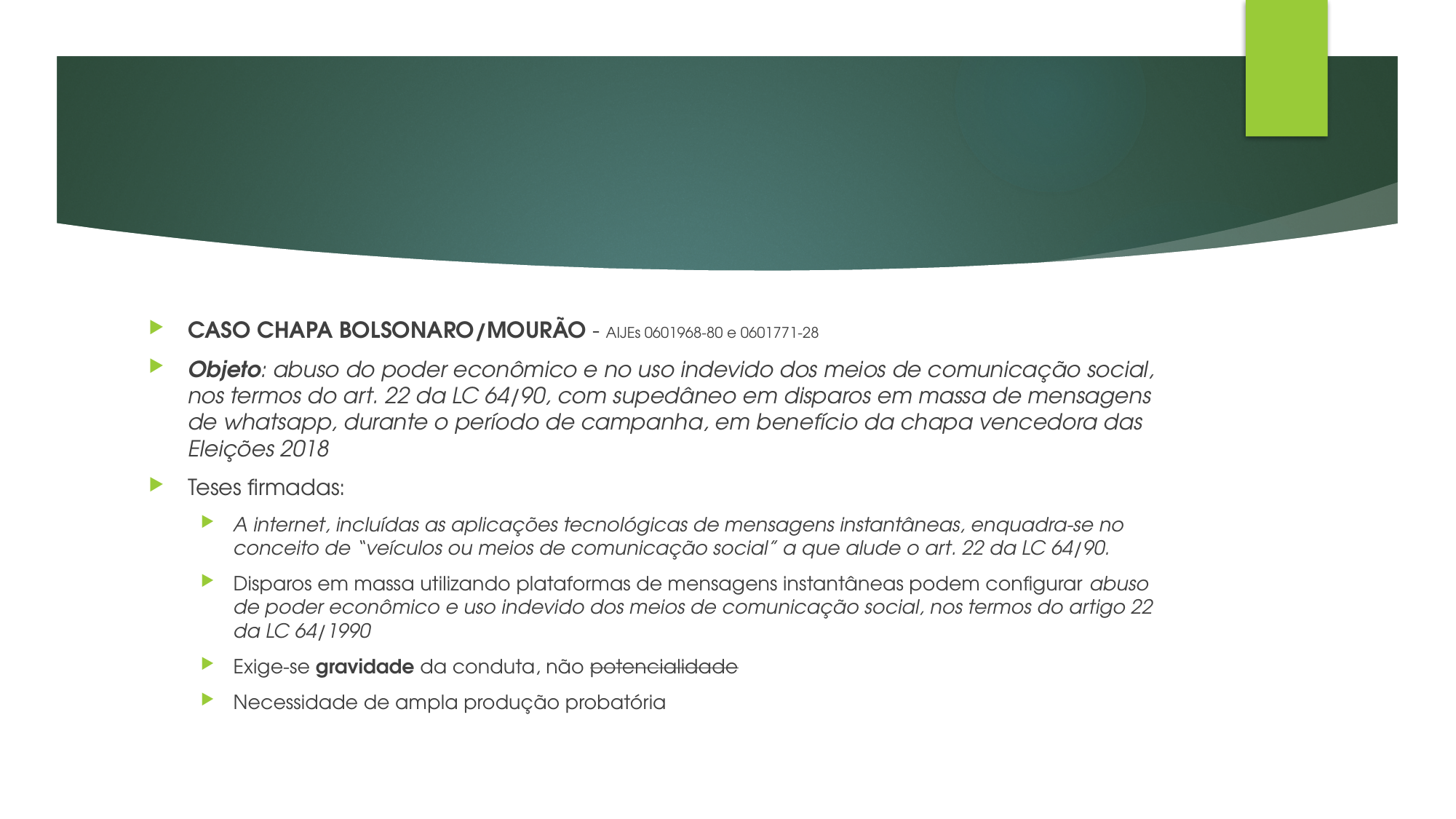

#
CASO CHAPA BOLSONARO/MOURÃO - AIJEs 0601968-80 e 0601771-28
Objeto: abuso do poder econômico e no uso indevido dos meios de comunicação social, nos termos do art. 22 da LC 64/90, com supedâneo em disparos em massa de mensagens de whatsapp, durante o período de campanha, em benefício da chapa vencedora das Eleições 2018
Teses firmadas:
A internet, incluídas as aplicações tecnológicas de mensagens instantâneas, enquadra-se no conceito de “veículos ou meios de comunicação social” a que alude o art. 22 da LC 64/90.
Disparos em massa utilizando plataformas de mensagens instantâneas podem configurar abuso de poder econômico e uso indevido dos meios de comunicação social, nos termos do artigo 22 da LC 64/1990
Exige-se gravidade da conduta, não potencialidade
Necessidade de ampla produção probatória